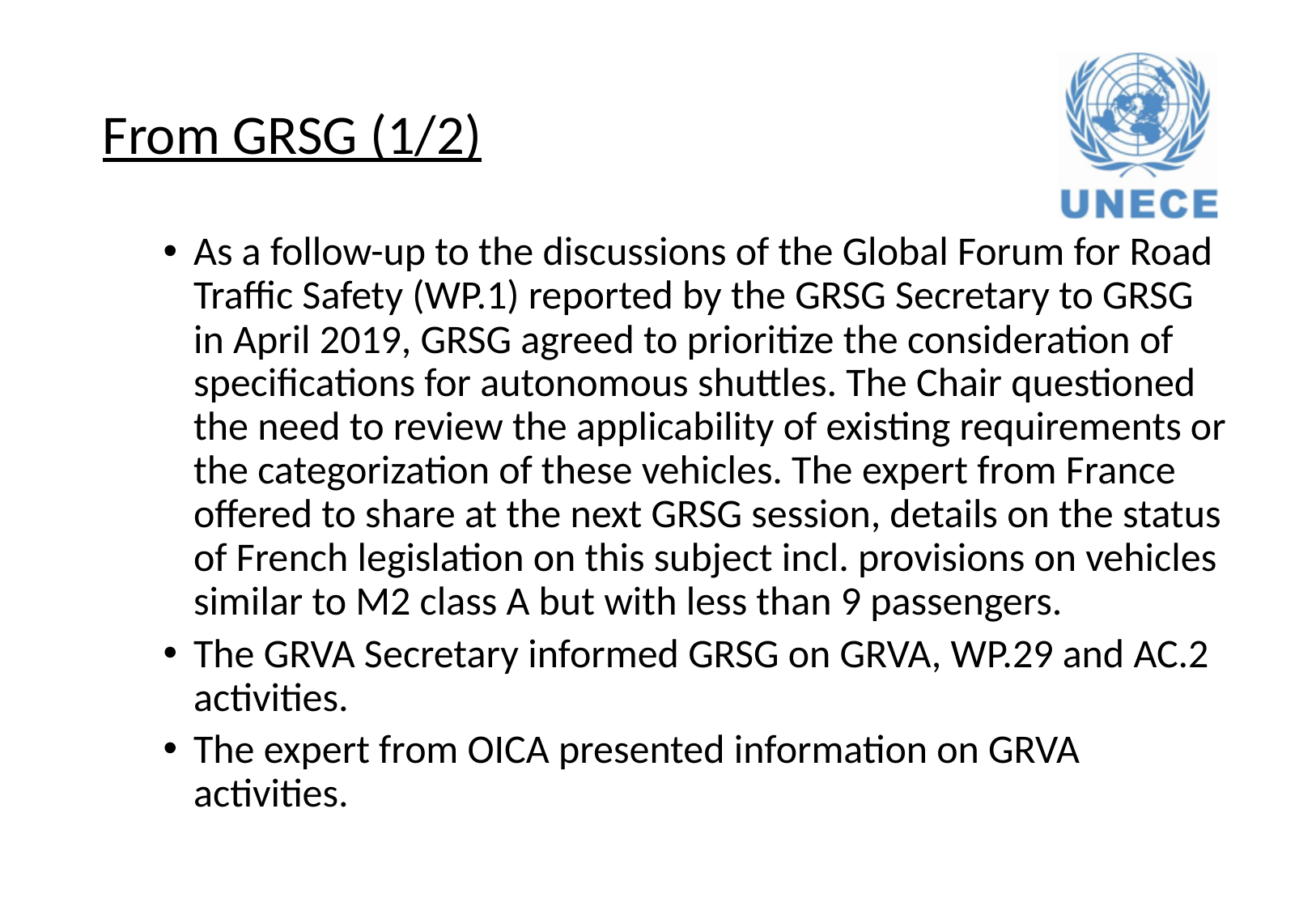

# From GRSG (1/2)
As a follow-up to the discussions of the Global Forum for Road Traffic Safety (WP.1) reported by the GRSG Secretary to GRSG in April 2019, GRSG agreed to prioritize the consideration of specifications for autonomous shuttles. The Chair questioned the need to review the applicability of existing requirements or the categorization of these vehicles. The expert from France offered to share at the next GRSG session, details on the status of French legislation on this subject incl. provisions on vehicles similar to M2 class A but with less than 9 passengers.
The GRVA Secretary informed GRSG on GRVA, WP.29 and AC.2 activities.
The expert from OICA presented information on GRVA activities.